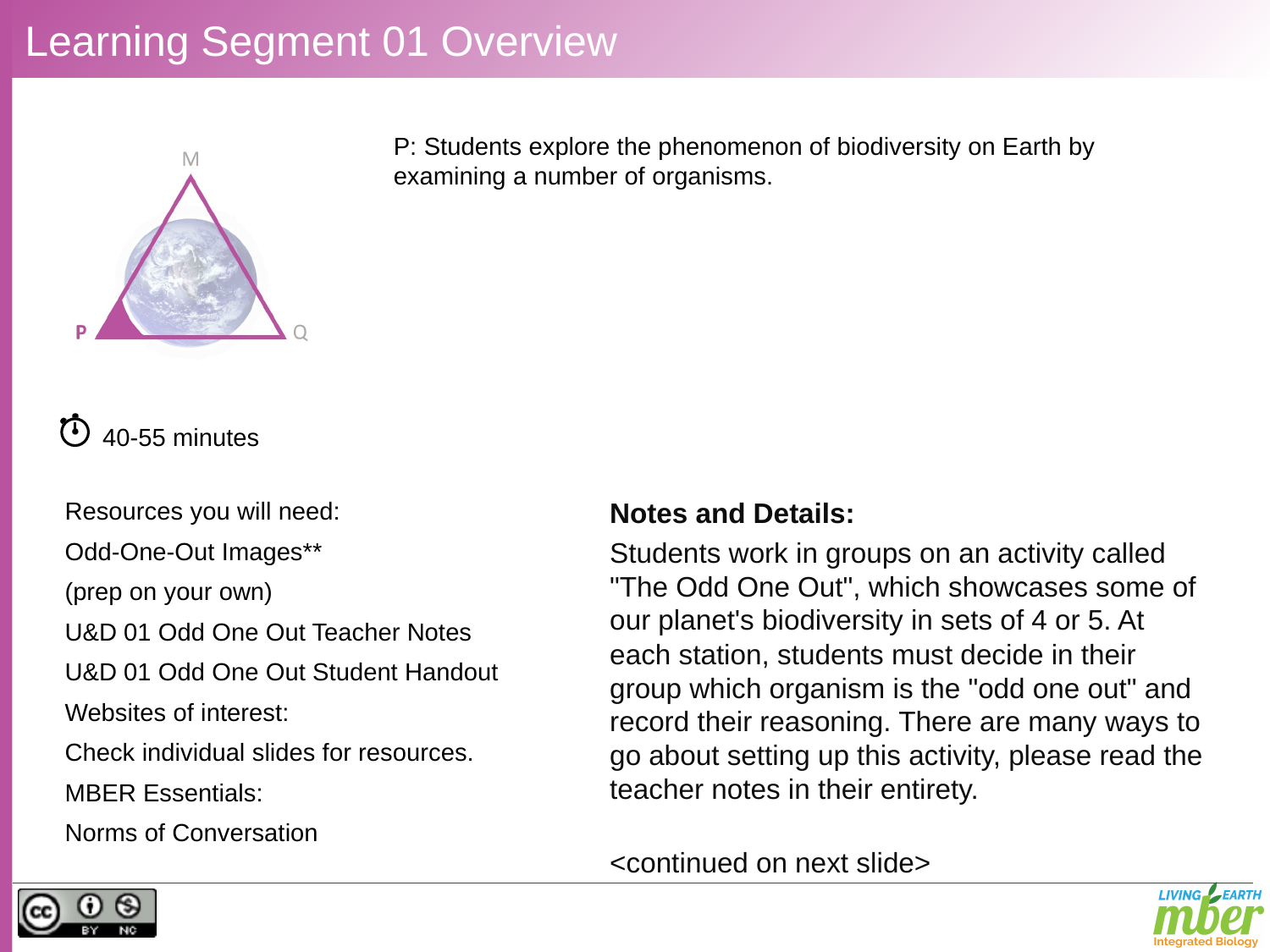

# Learning Segment 01 Overview
P: Students explore the phenomenon of biodiversity on Earth by examining a number of organisms.

40-55 minutes

Resources you will need:
Odd-One-Out Images**
(prep on your own)
U&D 01 Odd One Out Teacher Notes
U&D 01 Odd One Out Student Handout
Websites of interest:
Check individual slides for resources.
MBER Essentials:
Norms of Conversation
Notes and Details:
Students work in groups on an activity called "The Odd One Out", which showcases some of our planet's biodiversity in sets of 4 or 5. At each station, students must decide in their group which organism is the "odd one out" and record their reasoning. There are many ways to go about setting up this activity, please read the teacher notes in their entirety.
				<continued on next slide>